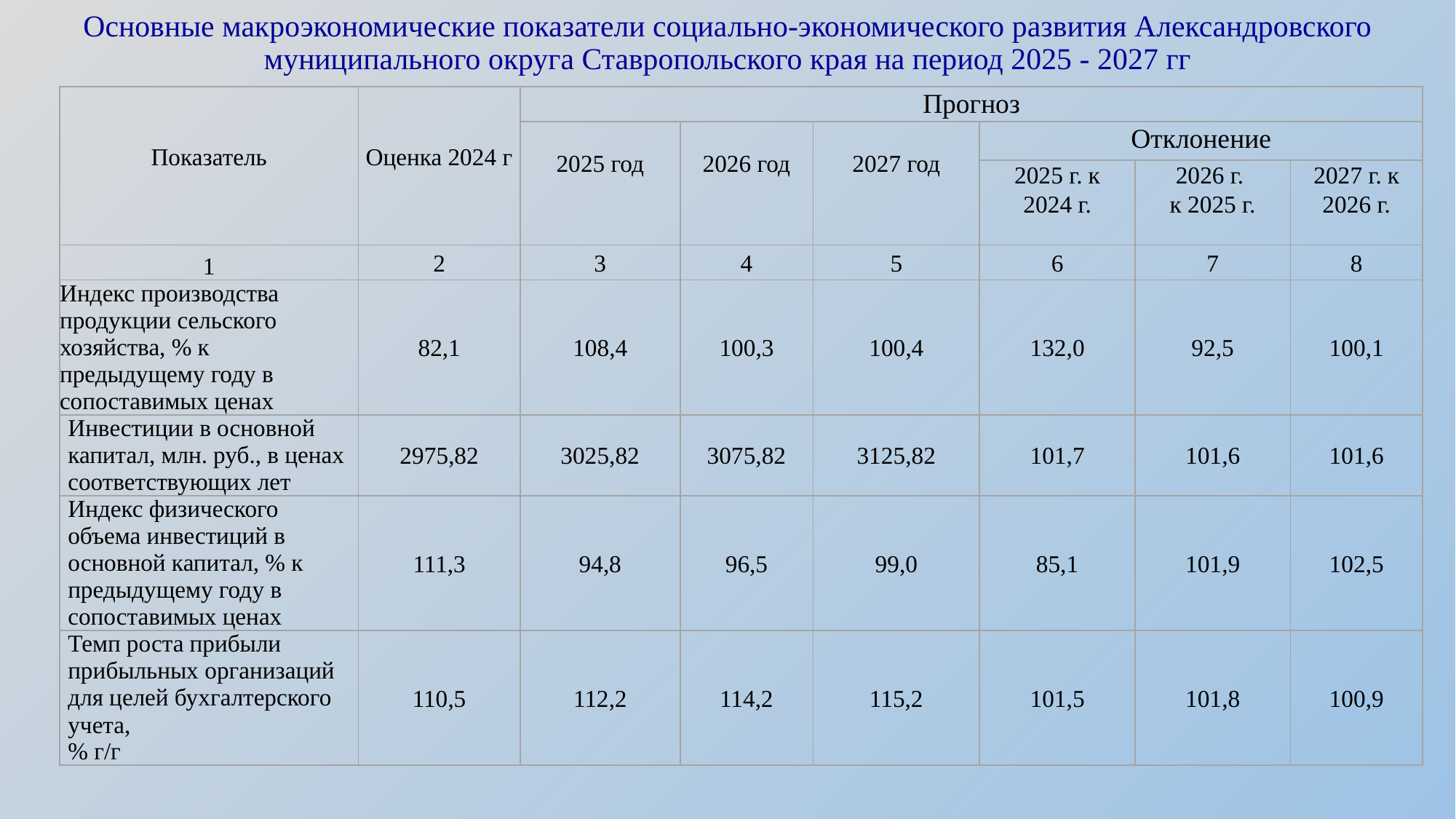

# Основные макроэкономические показатели социально-экономического развития Александровского муниципального округа Ставропольского края на период 2025 - 2027 гг
| Показатель | Оценка 2024 г | Прогноз |  |  |  |  |  |
| --- | --- | --- | --- | --- | --- | --- | --- |
|  |  | 2025 год | 2026 год | 2027 год | Отклонение |  |  |
|  |  |  |  |  | 2025 г. к 2024 г. | 2026 г. к 2025 г. | 2027 г. к 2026 г. |
| 1 | 2 | 3 | 4 | 5 | 6 | 7 | 8 |
| Индекс производства продукции сельского хозяйства, % к предыдущему году в сопоставимых ценах | 82,1 | 108,4 | 100,3 | 100,4 | 132,0 | 92,5 | 100,1 |
| Инвестиции в основной капитал, млн. руб., в ценах соответствующих лет | 2975,82 | 3025,82 | 3075,82 | 3125,82 | 101,7 | 101,6 | 101,6 |
| Индекс физического объема инвестиций в основной капитал, % к предыдущему году в сопоставимых ценах | 111,3 | 94,8 | 96,5 | 99,0 | 85,1 | 101,9 | 102,5 |
| Темп роста прибыли прибыльных организаций для целей бухгалтерского учета, % г/г | 110,5 | 112,2 | 114,2 | 115,2 | 101,5 | 101,8 | 100,9 |